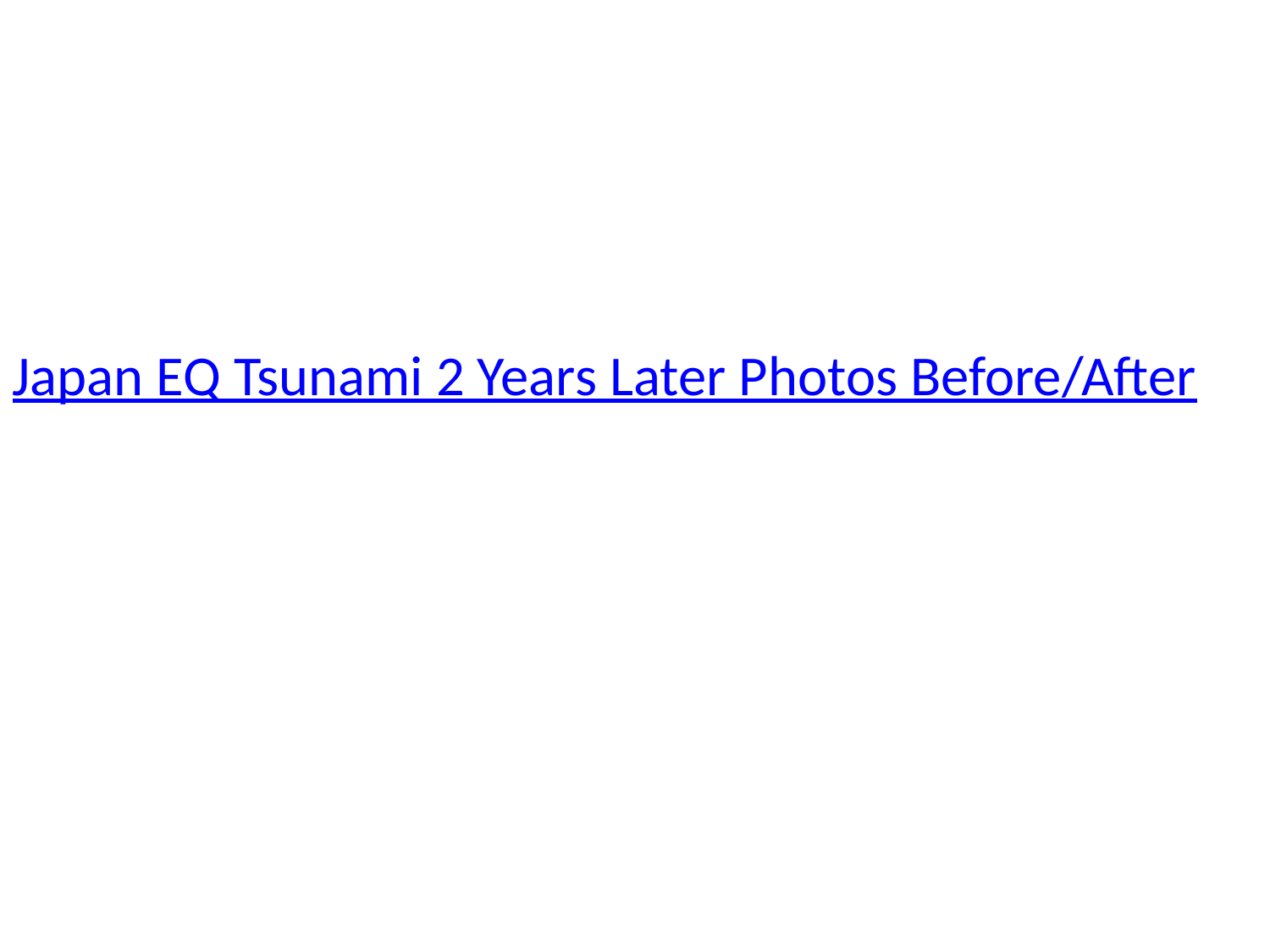

Japan EQ Tsunami 2 Years Later Photos Before/After